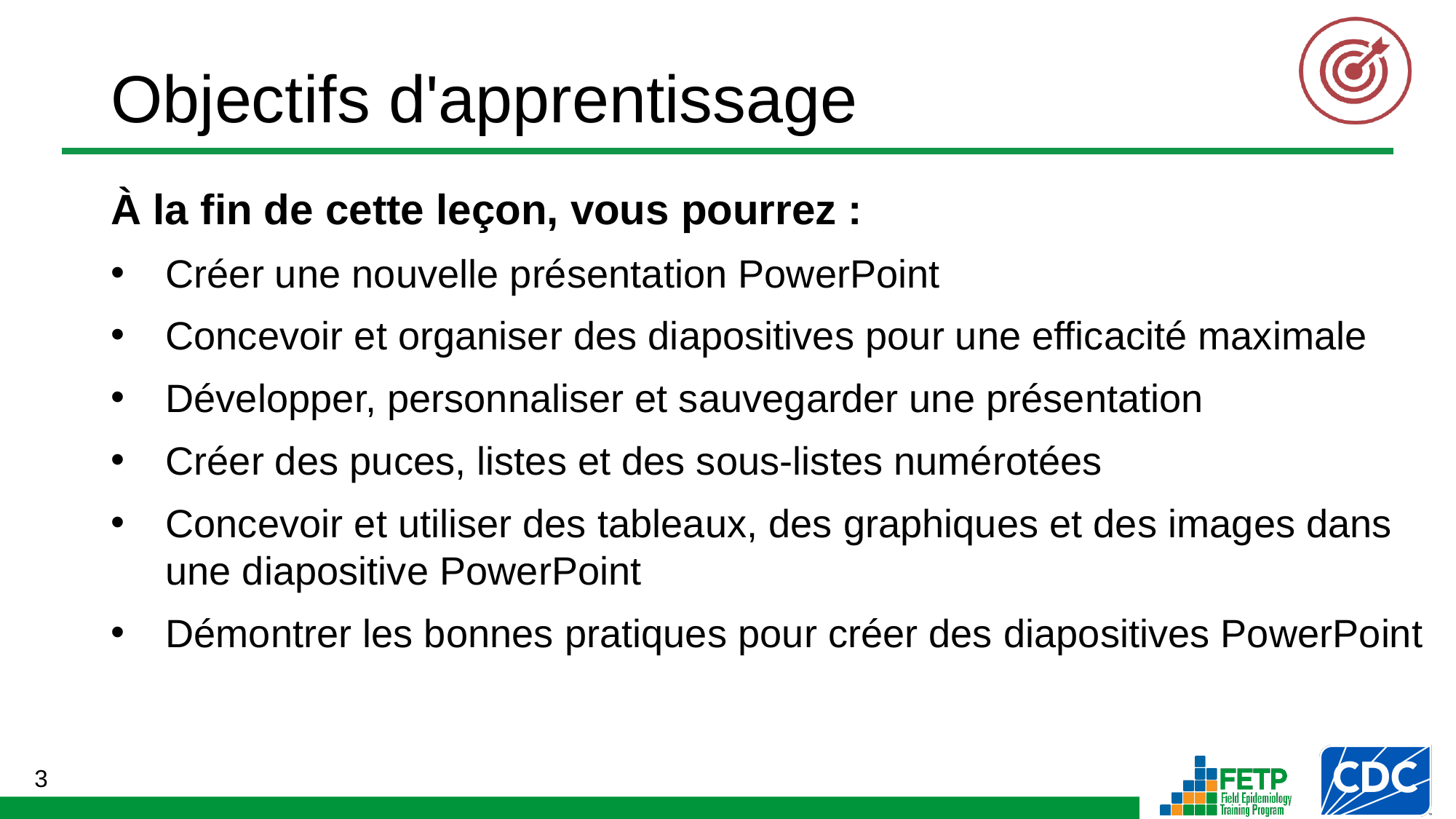

À la fin de cette leçon, vous pourrez :
Créer une nouvelle présentation PowerPoint
Concevoir et organiser des diapositives pour une efficacité maximale
Développer, personnaliser et sauvegarder une présentation
Créer des puces, listes et des sous-listes numérotées
Concevoir et utiliser des tableaux, des graphiques et des images dans une diapositive PowerPoint
Démontrer les bonnes pratiques pour créer des diapositives PowerPoint